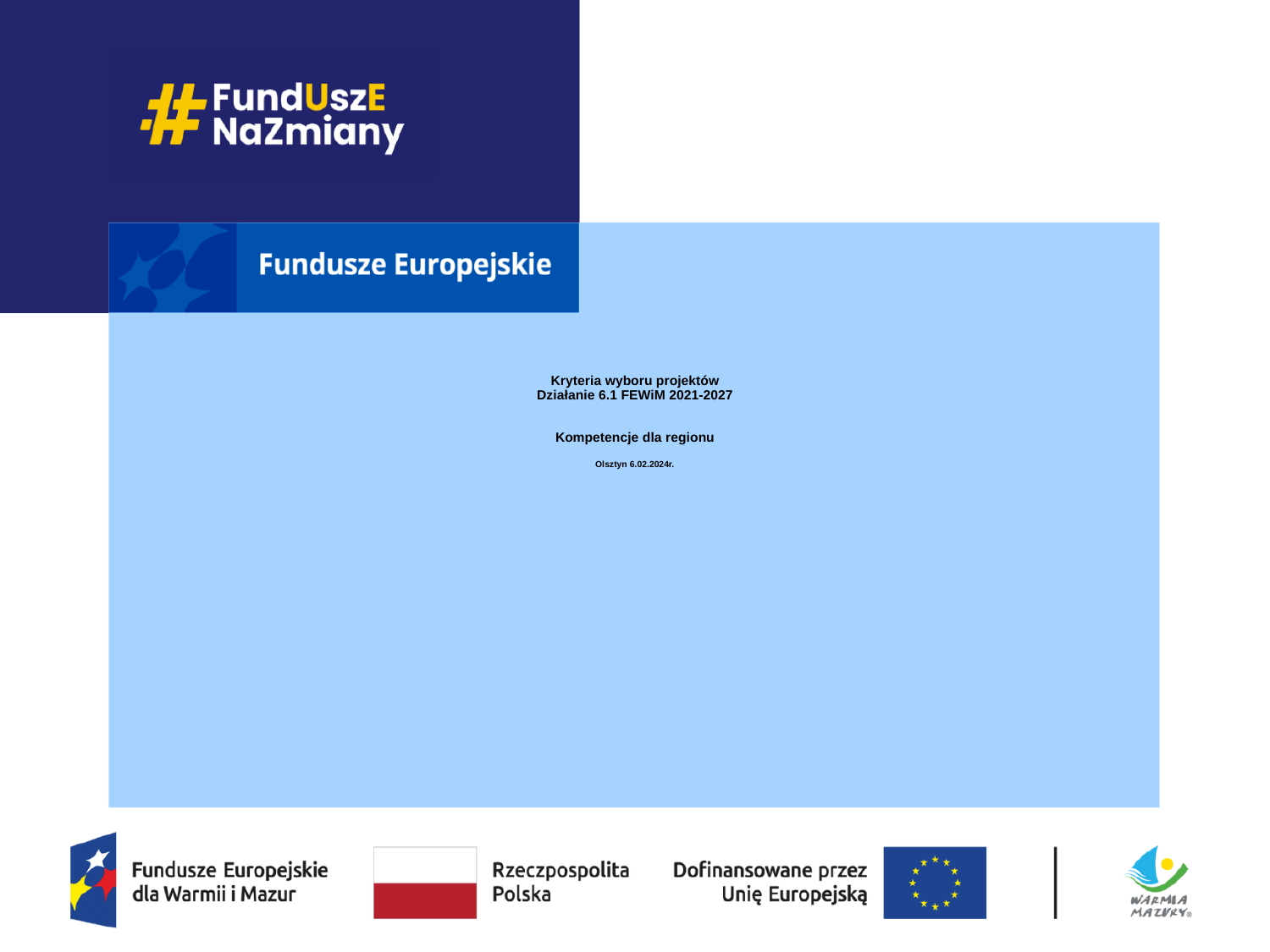

# Kryteria wyboru projektów Działanie 6.1 FEWiM 2021-2027 Kompetencje dla regionu Olsztyn 6.02.2024r.